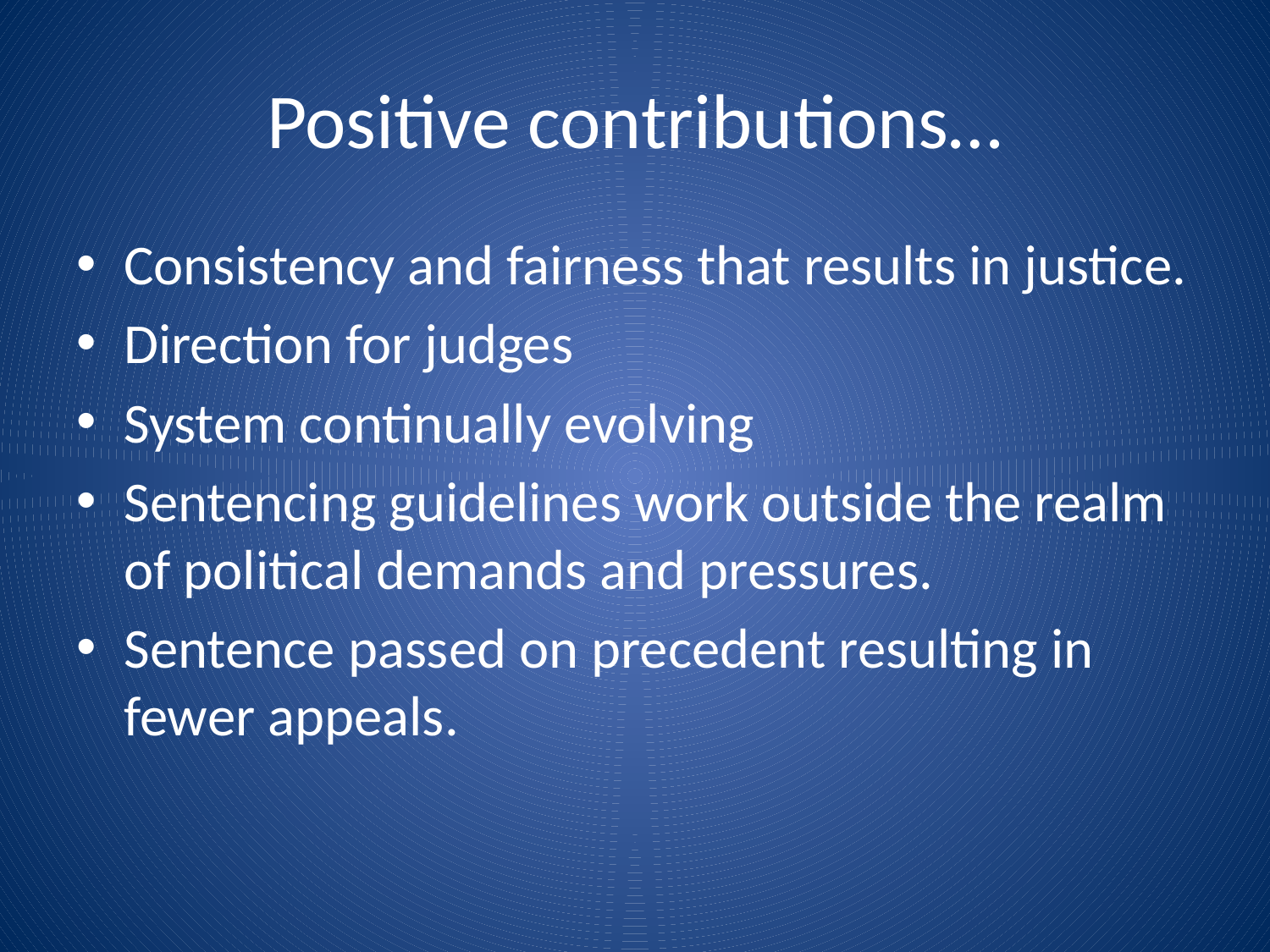

# Positive contributions…
Consistency and fairness that results in justice.
Direction for judges
System continually evolving
Sentencing guidelines work outside the realm of political demands and pressures.
Sentence passed on precedent resulting in fewer appeals.